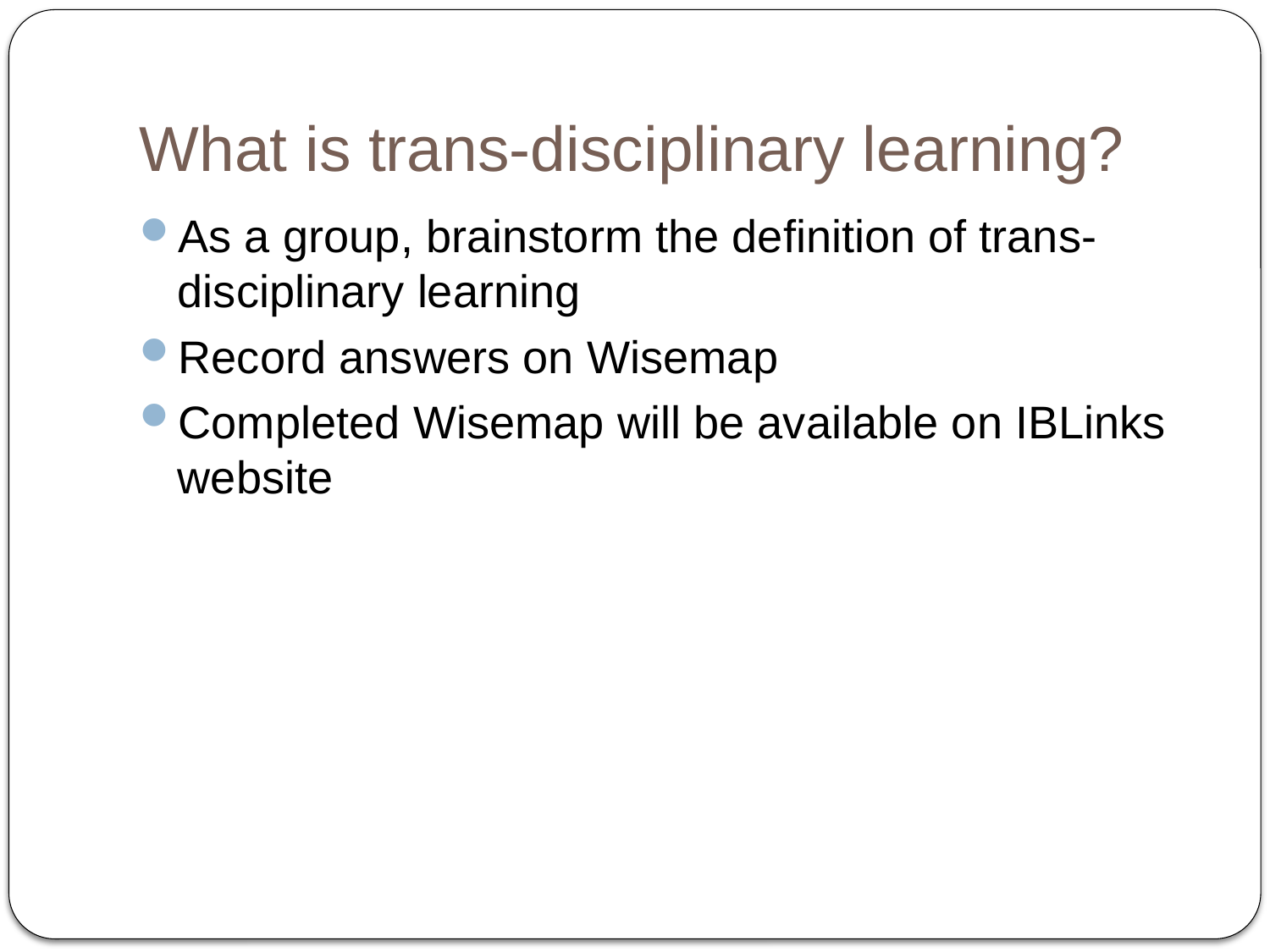

# What is trans-disciplinary learning?
As a group, brainstorm the definition of trans-disciplinary learning
Record answers on Wisemap
Completed Wisemap will be available on IBLinks website